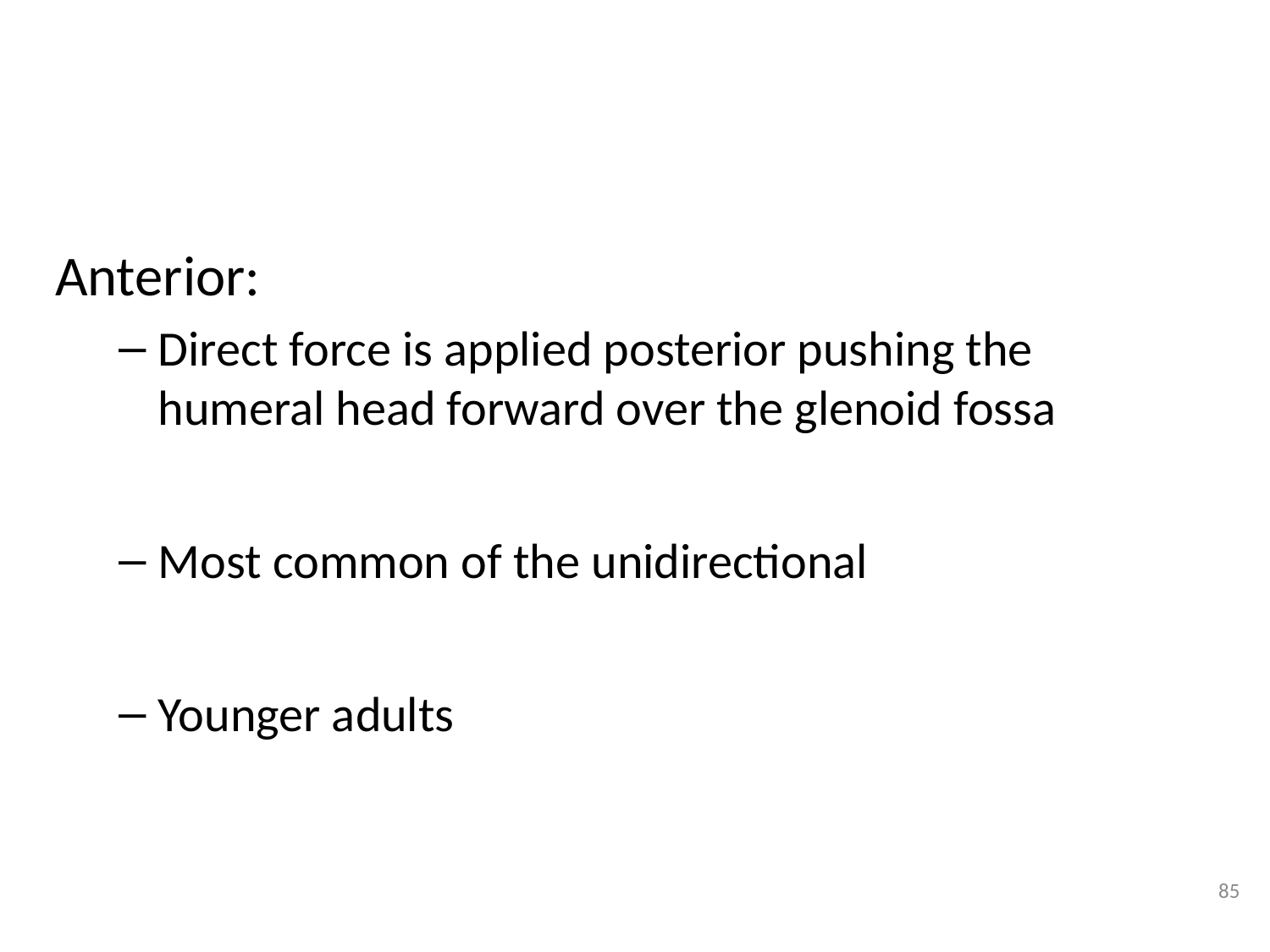

#
Anterior:
Direct force is applied posterior pushing the humeral head forward over the glenoid fossa

Most common of the unidirectional

Younger adults

85